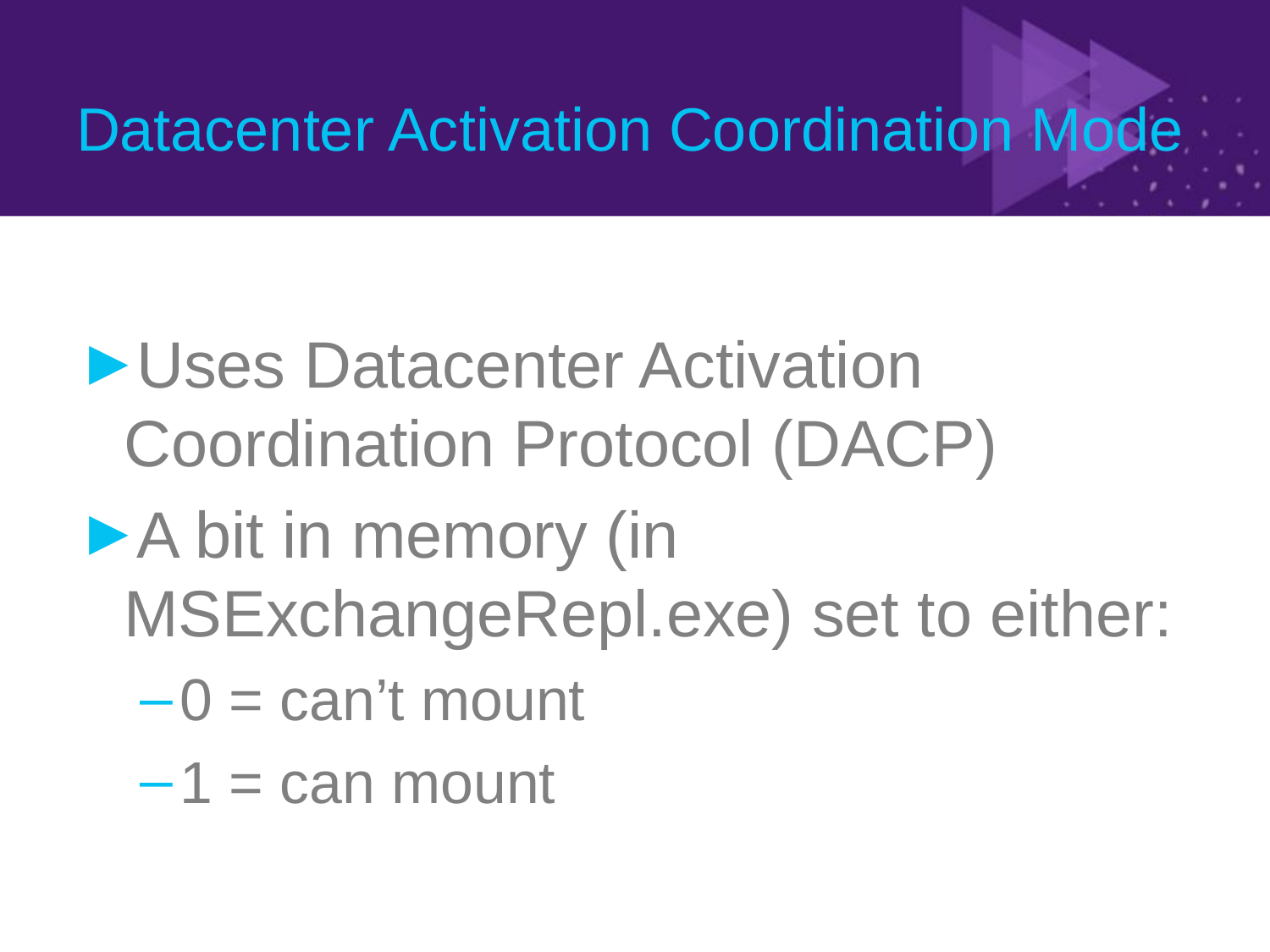

# Datacenter Activation Coordination Mode
Uses Datacenter Activation Coordination Protocol (DACP)
A bit in memory (in MSExchangeRepl.exe) set to either:
0 = can’t mount
1 = can mount